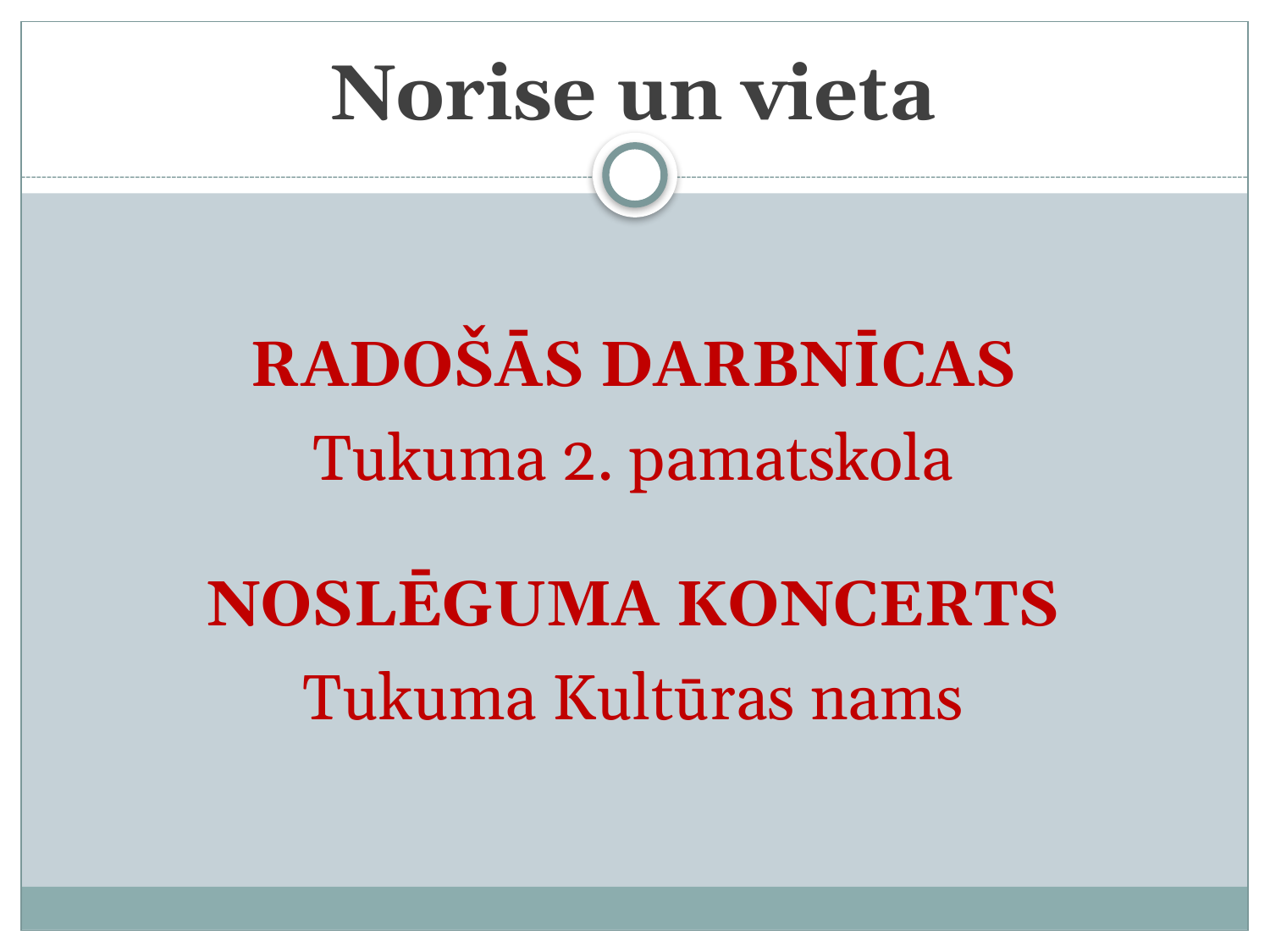

Norise un vieta
RADOŠĀS DARBNĪCAS
Tukuma 2. pamatskola
NOSLĒGUMA KONCERTS
Tukuma Kultūras nams